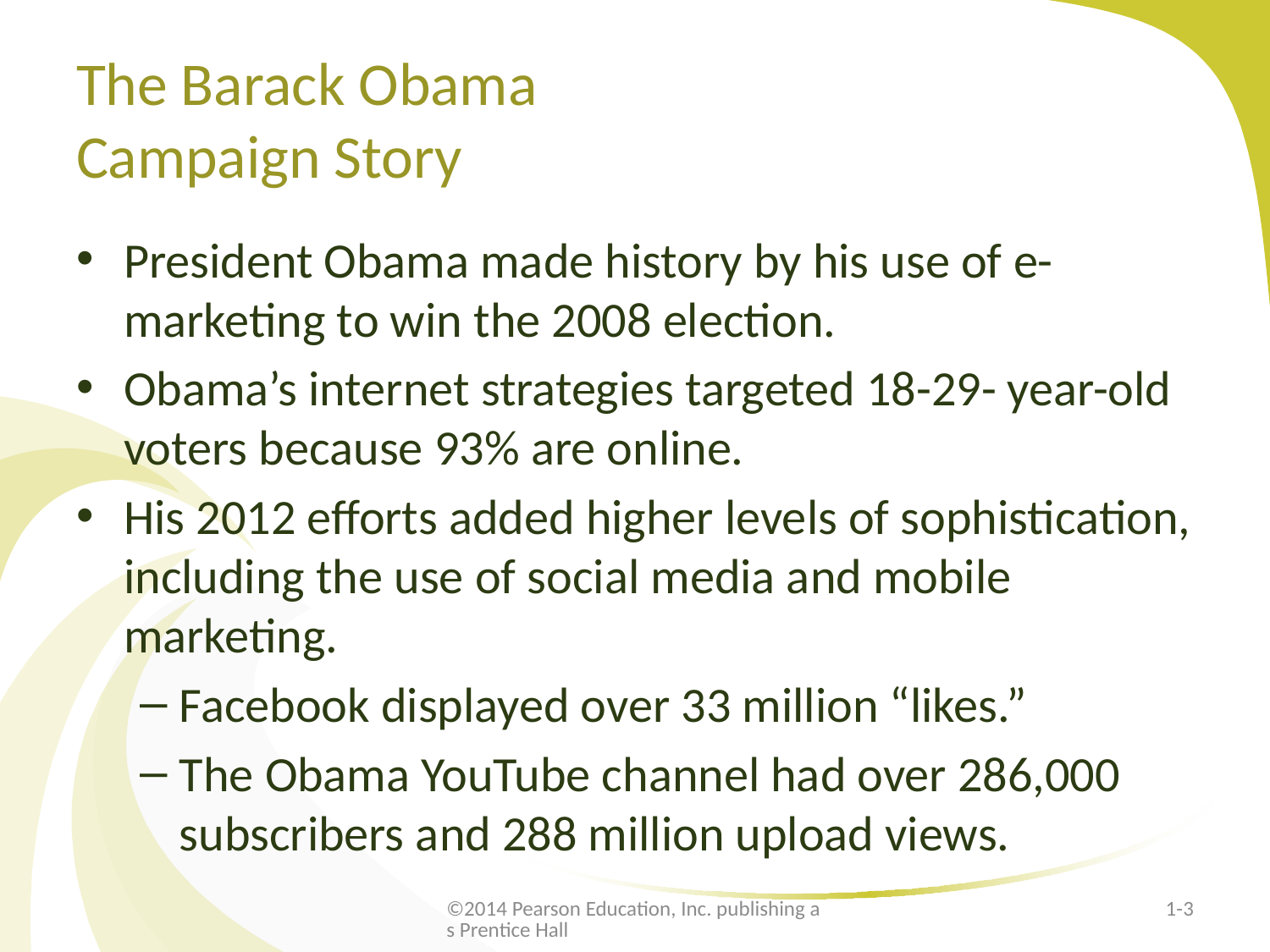

# The Barack Obama Campaign Story
President Obama made history by his use of e-marketing to win the 2008 election.
Obama’s internet strategies targeted 18-29- year-old voters because 93% are online.
His 2012 efforts added higher levels of sophistication, including the use of social media and mobile marketing.
Facebook displayed over 33 million “likes.”
The Obama YouTube channel had over 286,000 subscribers and 288 million upload views.
©2014 Pearson Education, Inc. publishing as Prentice Hall
1-3